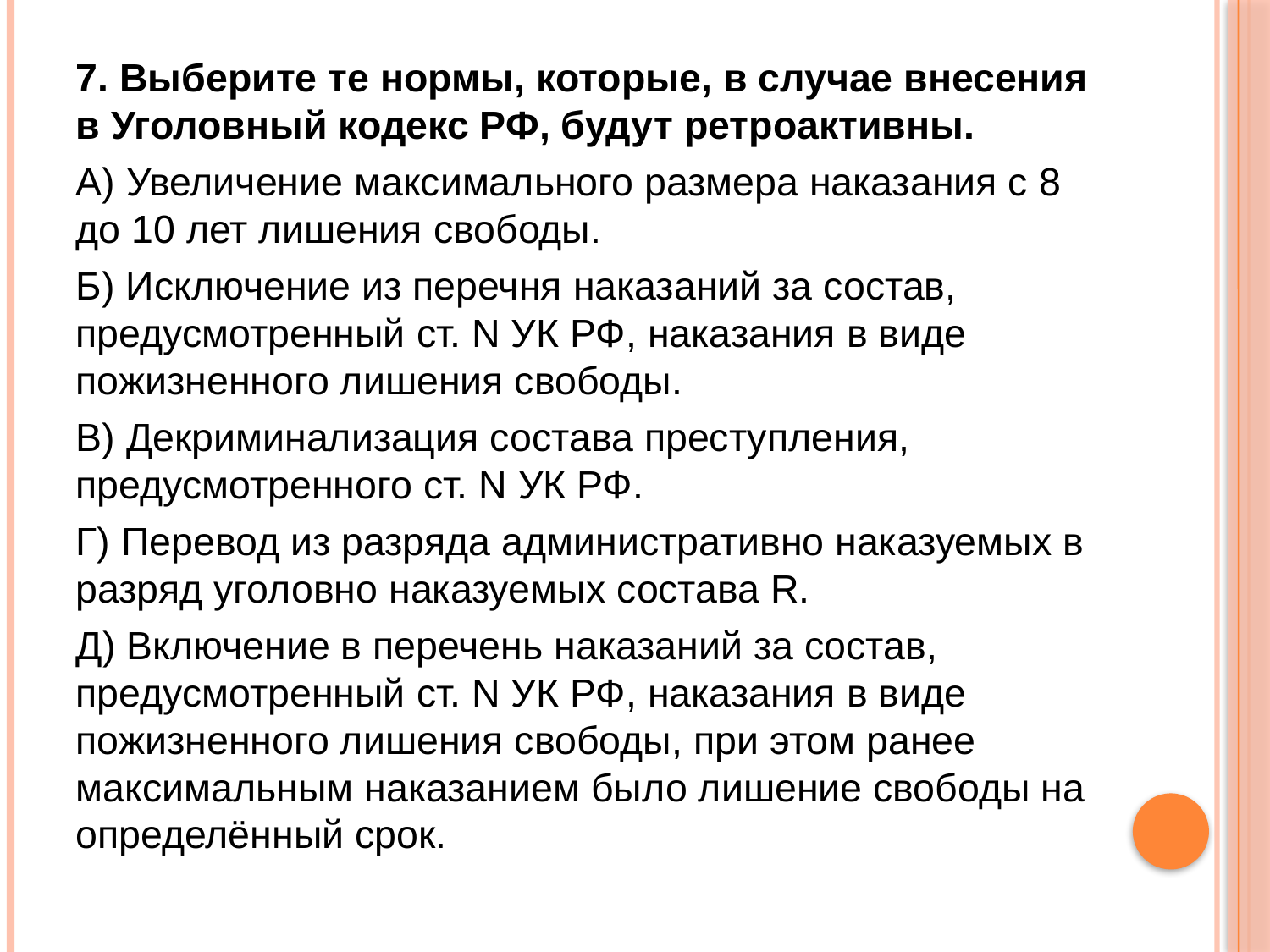

#
7. Выберите те нормы, которые, в случае внесения в Уголовный кодекс РФ, будут ретроактивны.
А) Увеличение максимального размера наказания с 8 до 10 лет лишения свободы.
Б) Исключение из перечня наказаний за состав, предусмотренный ст. N УК РФ, наказания в виде пожизненного лишения свободы.
В) Декриминализация состава преступления, предусмотренного ст. N УК РФ.
Г) Перевод из разряда административно наказуемых в разряд уголовно наказуемых состава R.
Д) Включение в перечень наказаний за состав, предусмотренный ст. N УК РФ, наказания в виде пожизненного лишения свободы, при этом ранее максимальным наказанием было лишение свободы на определённый срок.